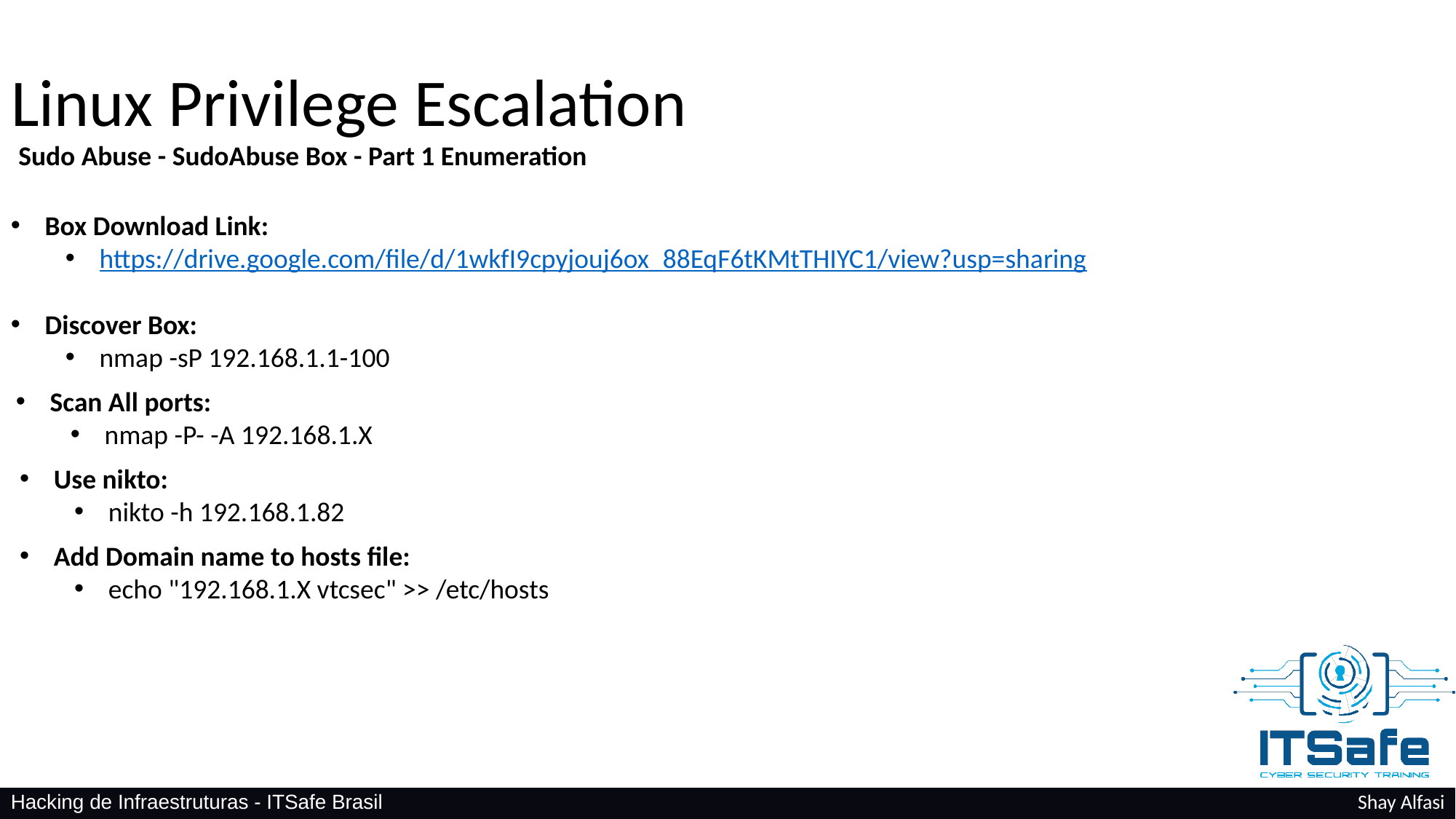

Linux Privilege Escalation
Sudo Abuse - SudoAbuse Box - Part 1 Enumeration
Box Download Link:
https://drive.google.com/file/d/1wkfI9cpyjouj6ox_88EqF6tKMtTHIYC1/view?usp=sharing
Discover Box:
nmap -sP 192.168.1.1-100
Scan All ports:
nmap -P- -A 192.168.1.X
Use nikto:
nikto -h 192.168.1.82
Add Domain name to hosts file:
echo "192.168.1.X vtcsec" >> /etc/hosts